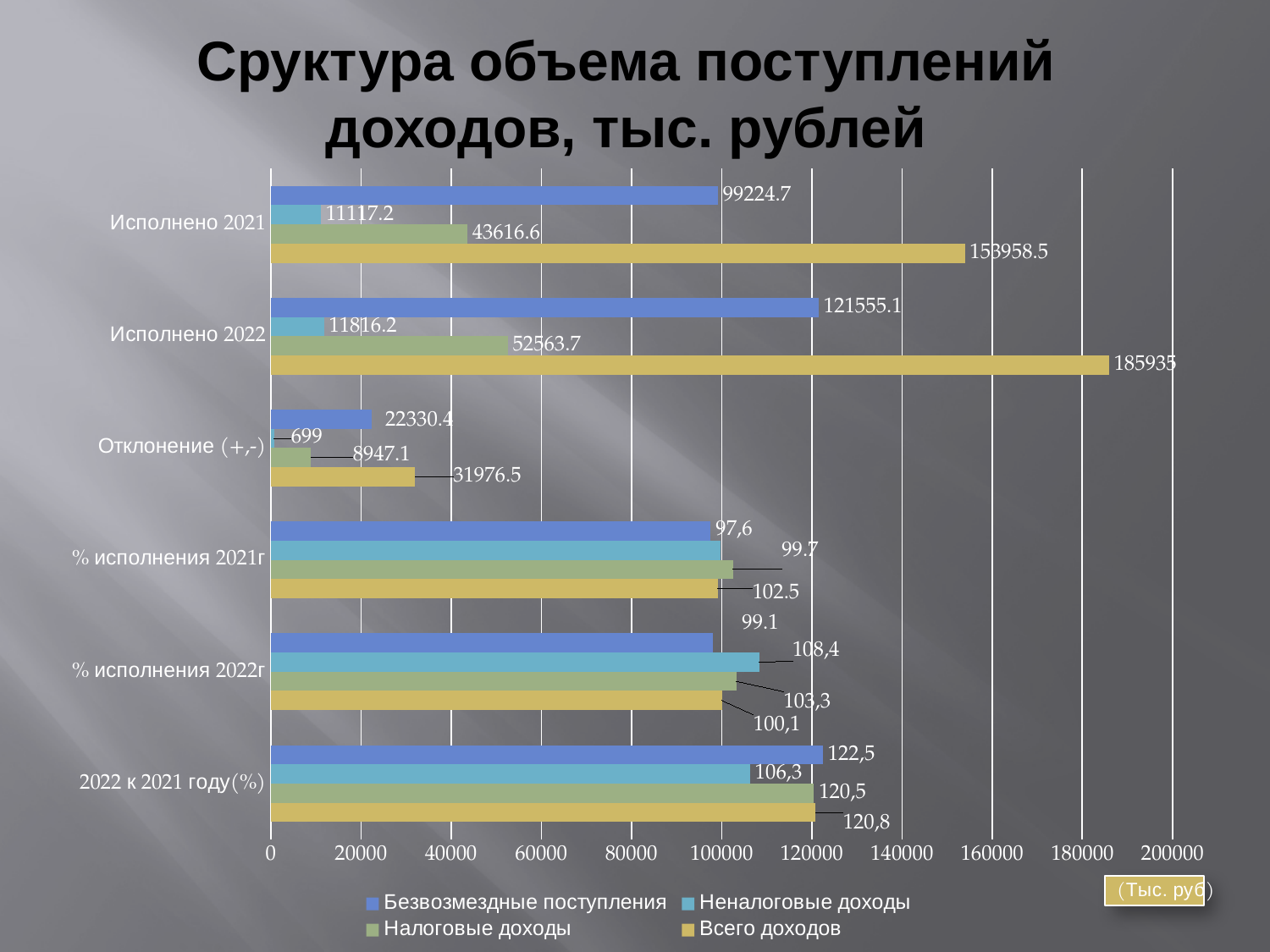

# Сруктура объема поступлений доходов, тыс. рублей

### Chart

| Category | Всего доходов | Налоговые доходы | Неналоговые доходы | Безвозмездные поступления |
|---|---|---|---|---|
| 2022 к 2021 году(%) | 120800.0 | 120500.0 | 106300.0 | 122500.0 |
| % исполнения 2022г | 100100.0 | 103300.0 | 108400.0 | 98000.0 |
| % исполнения 2021г | 99100.0 | 102500.0 | 99700.0 | 97600.0 |
| Отклонение (+,-) | 31976.5 | 8947.1 | 699.0 | 22330.4 |
| Исполнено 2022 | 185935.0 | 52563.7 | 11816.2 | 121555.1 |
| Исполнено 2021 | 153958.5 | 43616.6 | 11117.2 | 99224.7 |